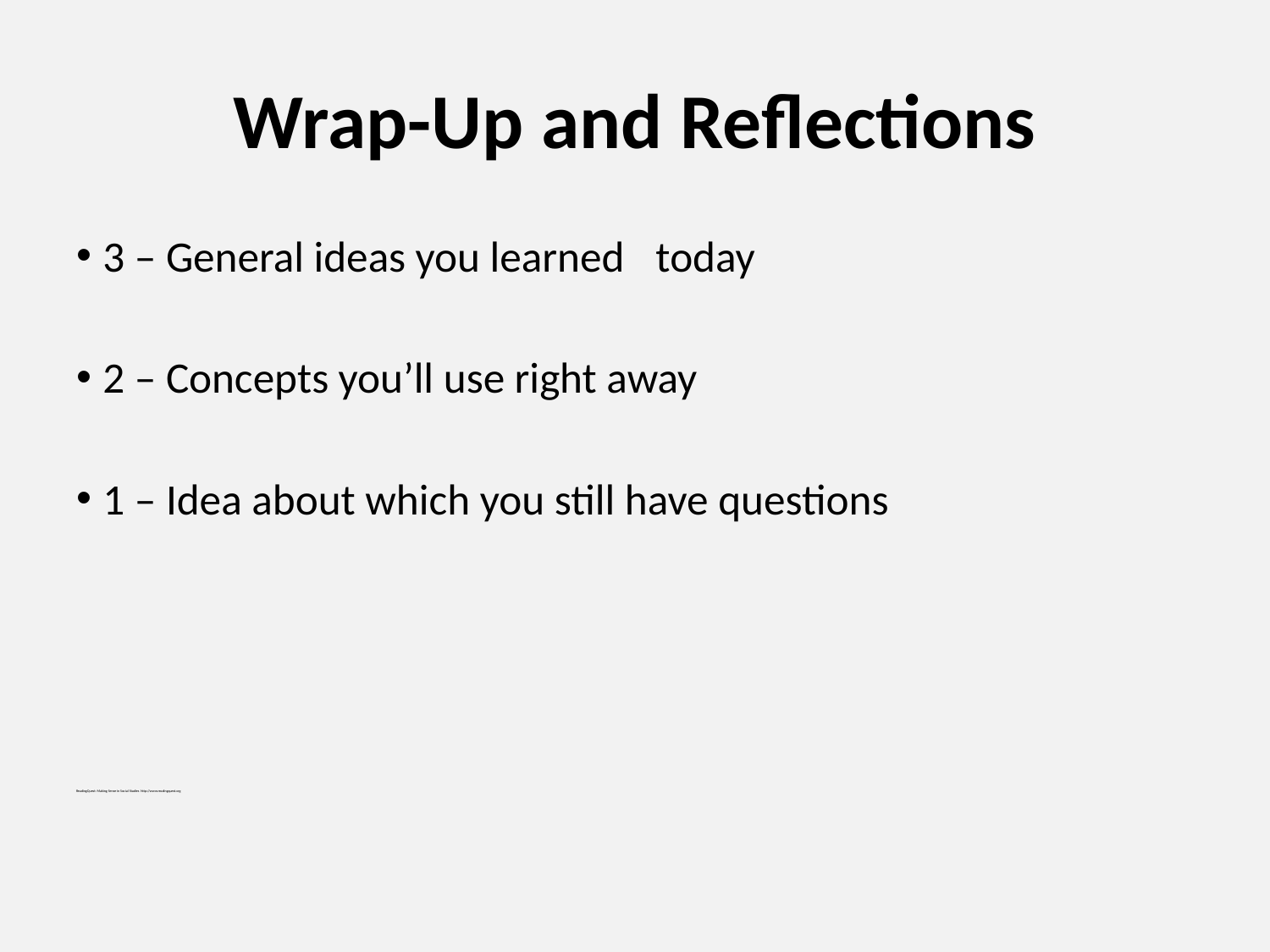

# Wrap-Up and Reflections
3 – General ideas you learned 	  today

2 – Concepts you’ll use right away

1 – Idea about which you still have questions

ReadingQuest: Making Sense in Social Studies  http://www.readingquest.org